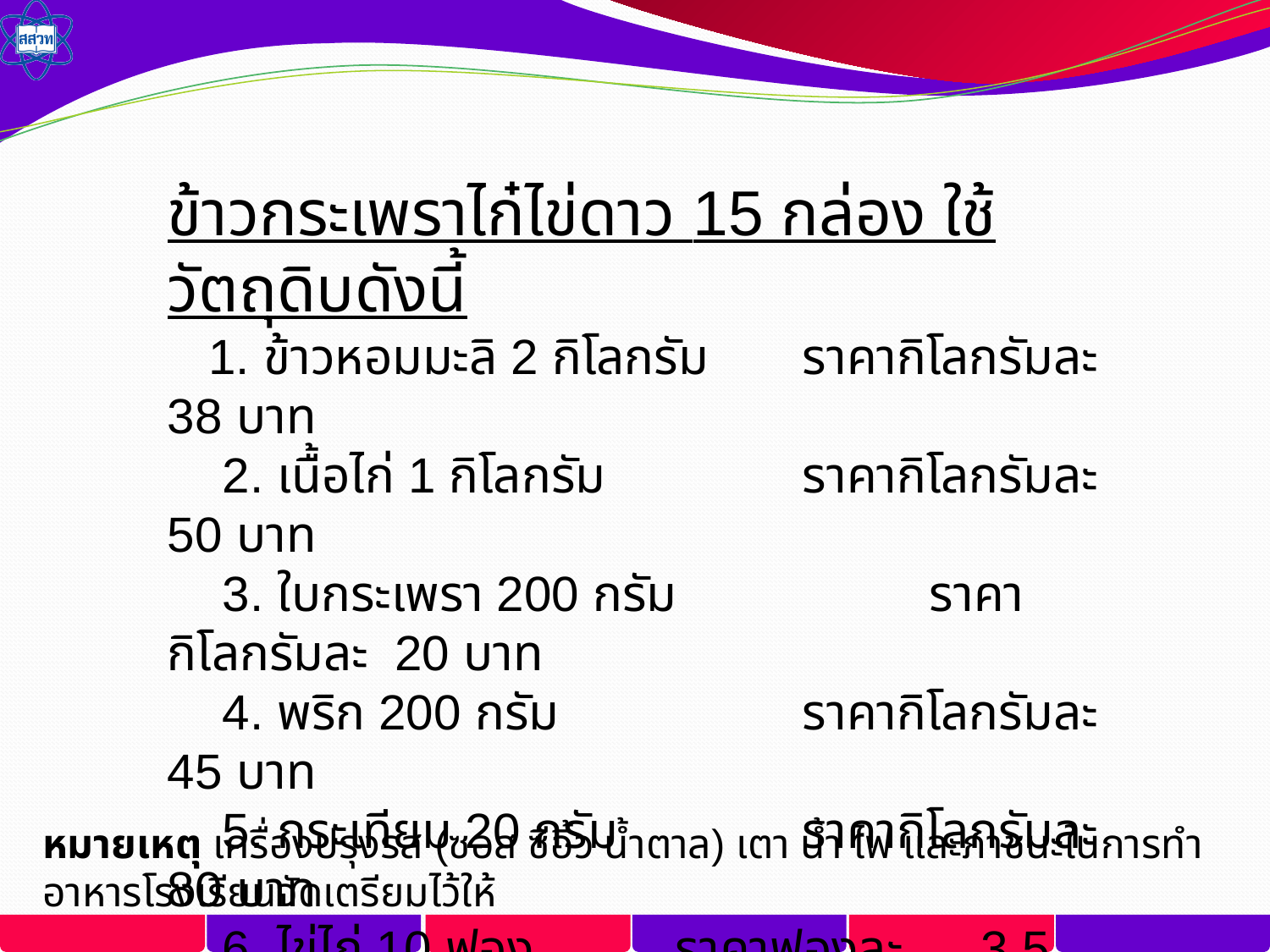

ข้าวกระเพราไก๋ไข่ดาว 15 กล่อง ใช้วัตถุดิบดังนี้
   1. ข้าวหอมมะลิ 2 กิโลกรัม	ราคากิโลกรัมละ  38 บาท
    2. เนื้อไก่ 1 กิโลกรัม		ราคากิโลกรัมละ  50 บาท
    3. ใบกระเพรา 200 กรัม		ราคากิโลกรัมละ  20 บาท
    4. พริก 200 กรัม		ราคากิโลกรัมละ  45 บาท
    5. กระเทียม 20 กรัม		ราคากิโลกรัมละ  80 บาท
    6. ไข่ไก่ 10 ฟอง		ราคาฟองละ      3.5 บาท
หมายเหตุ เครื่องปรุงรส (ซอส ซีอิ้ว นํ้าตาล) เตา นํ้า ไฟ และภาชนะในการทําอาหารโรงเรียนจัดเตรียมไว้ให้